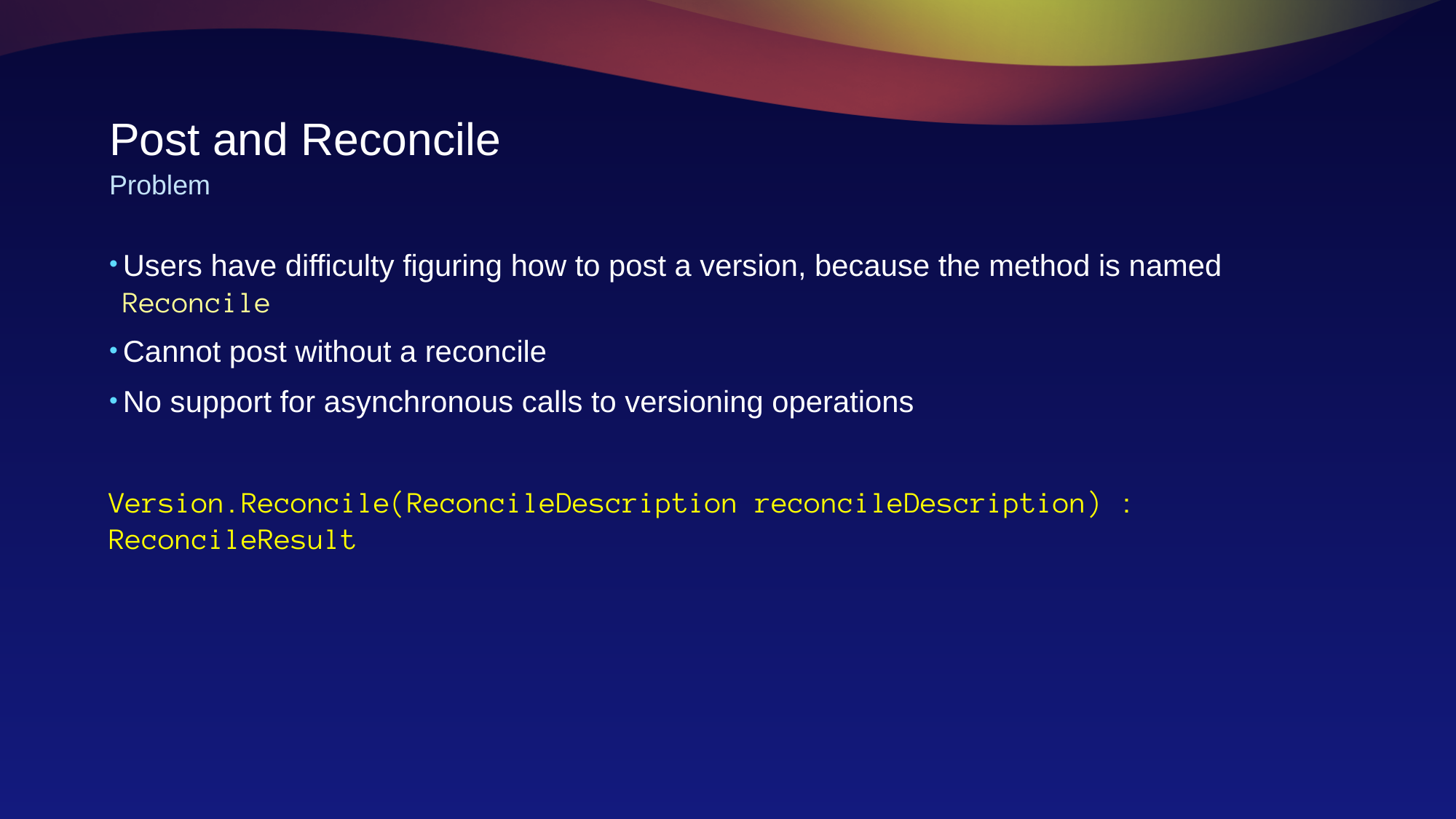

# Post and Reconcile
Problem
Users have difficulty figuring how to post a version, because the method is named Reconcile
Cannot post without a reconcile
No support for asynchronous calls to versioning operations

Version.Reconcile(ReconcileDescription reconcileDescription) : ReconcileResult